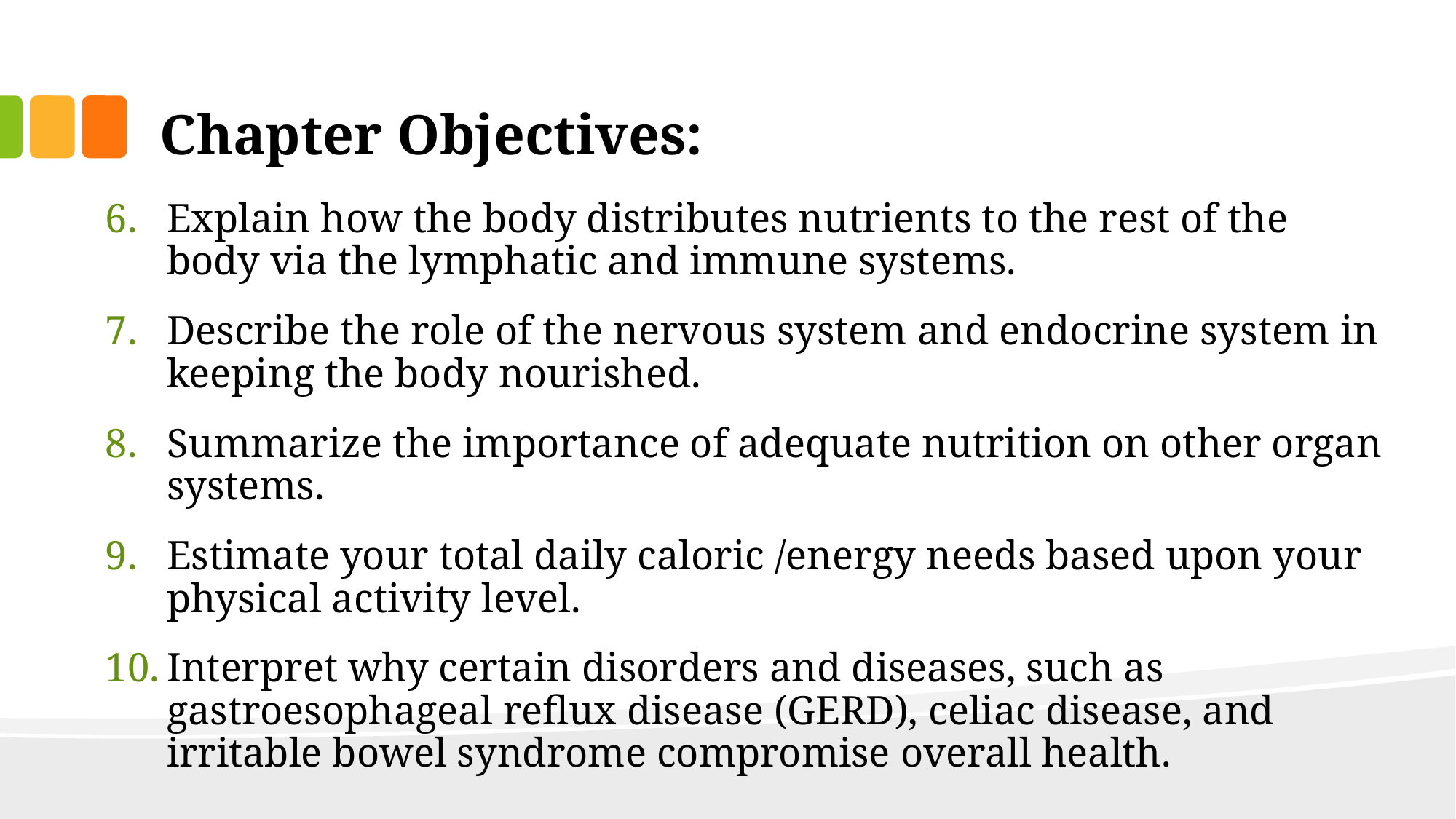

# Chapter Objectives:
Explain how the body distributes nutrients to the rest of the body via the lymphatic and immune systems.
Describe the role of the nervous system and endocrine system in keeping the body nourished.
Summarize the importance of adequate nutrition on other organ systems.
Estimate your total daily caloric /energy needs based upon your physical activity level.
Interpret why certain disorders and diseases, such as gastroesophageal reflux disease (GERD), celiac disease, and irritable bowel syndrome compromise overall health.